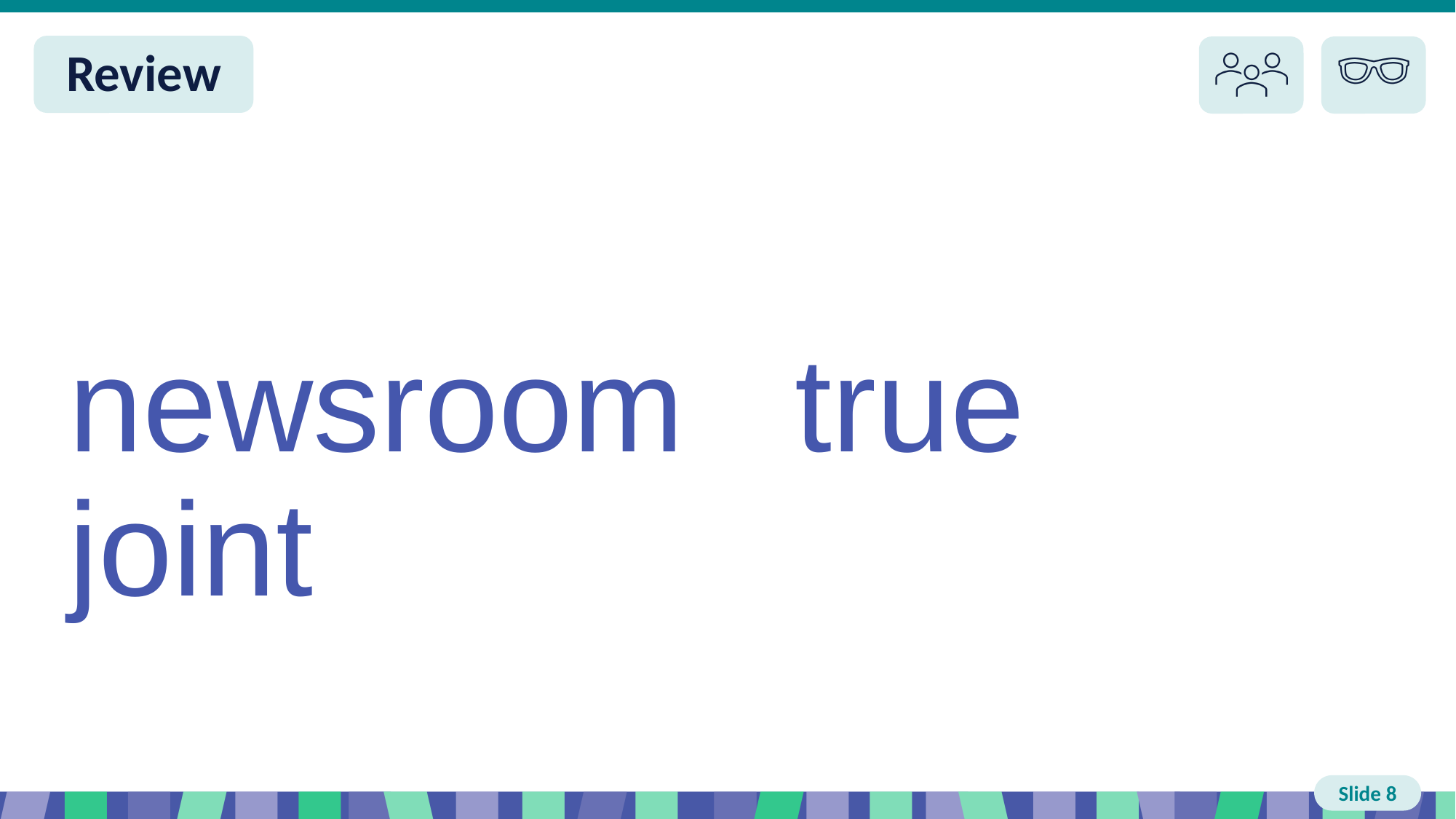

Slide 8 Review You do
newsroom   true   joint